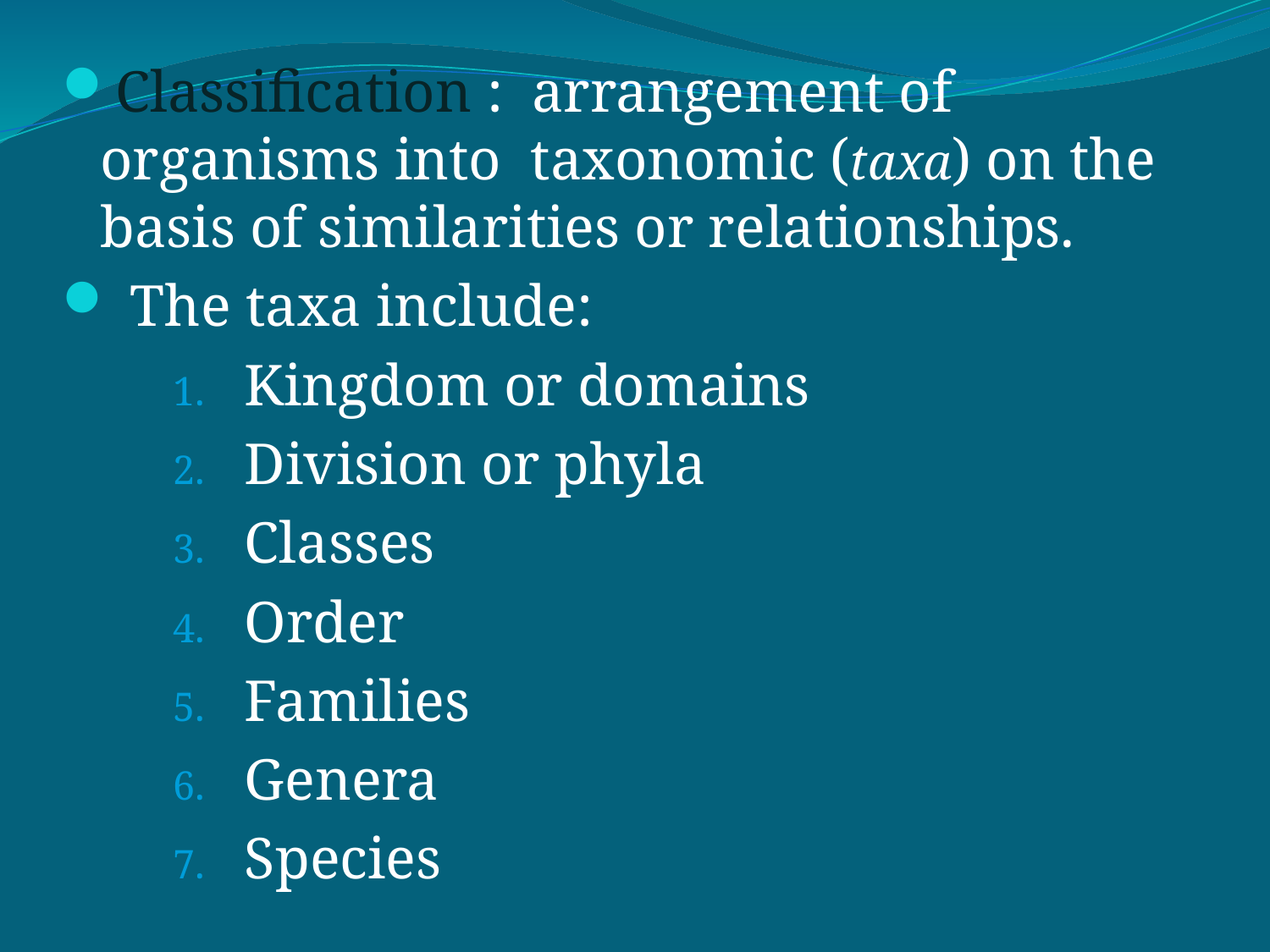

Classification :  arrangement of organisms into  taxonomic (taxa) on the basis of similarities or relationships.
 The taxa include:
Kingdom or domains
Division or phyla
Classes
Order
Families
Genera
Species